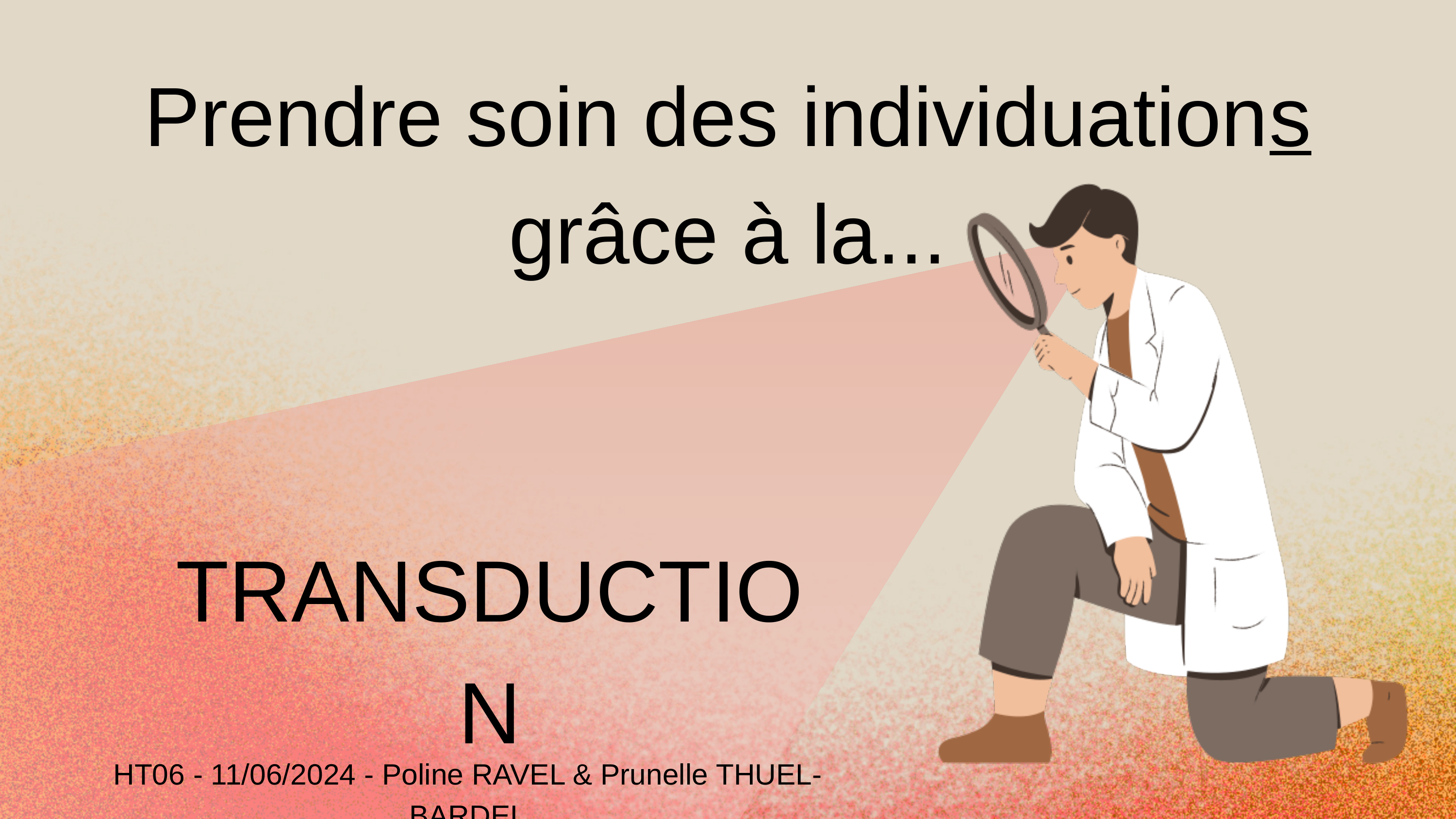

Prendre soin des individuations grâce à la...

 TRANSDUCTION
HT06 - 11/06/2024 - Poline RAVEL & Prunelle THUEL-BARDEL